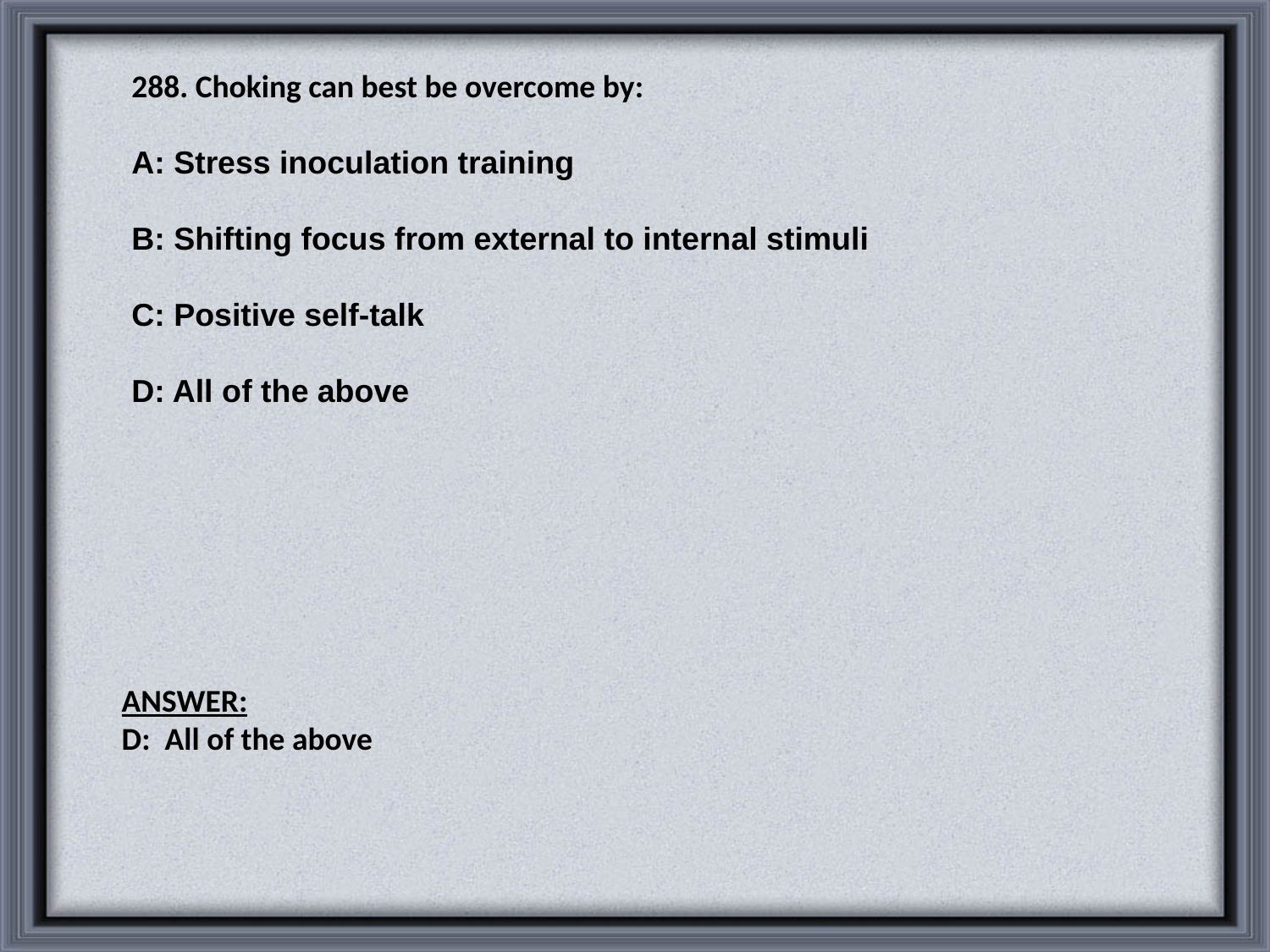

288. Choking can best be overcome by:

A: Stress inoculation training

B: Shifting focus from external to internal stimuli

C: Positive self-talk

D: All of the above

ANSWER:
D:  All of the above